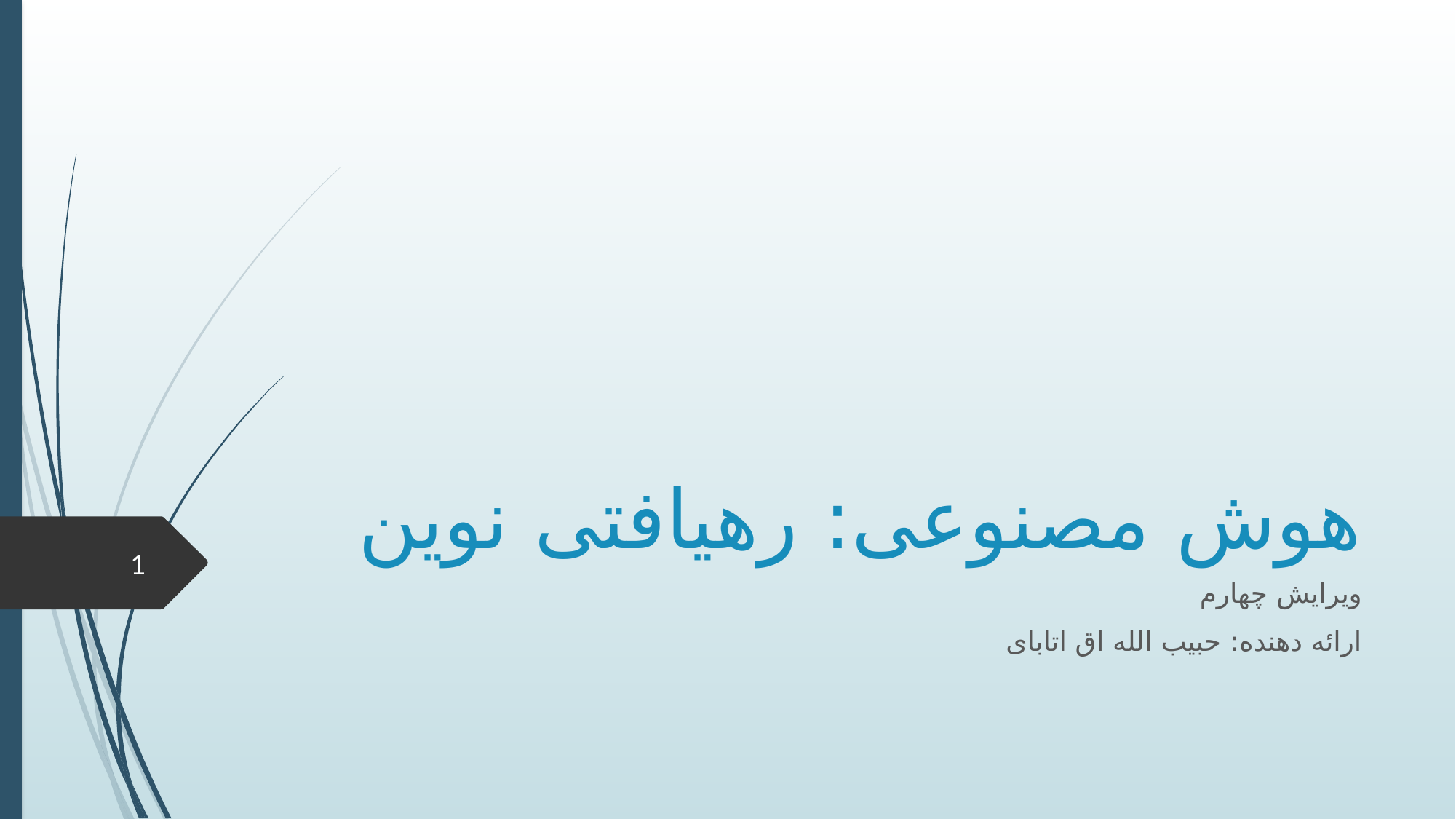

# هوش مصنوعی: رهیافتی نوین
1
ویرایش چهارم
ارائه دهنده: حبیب الله اق اتابای